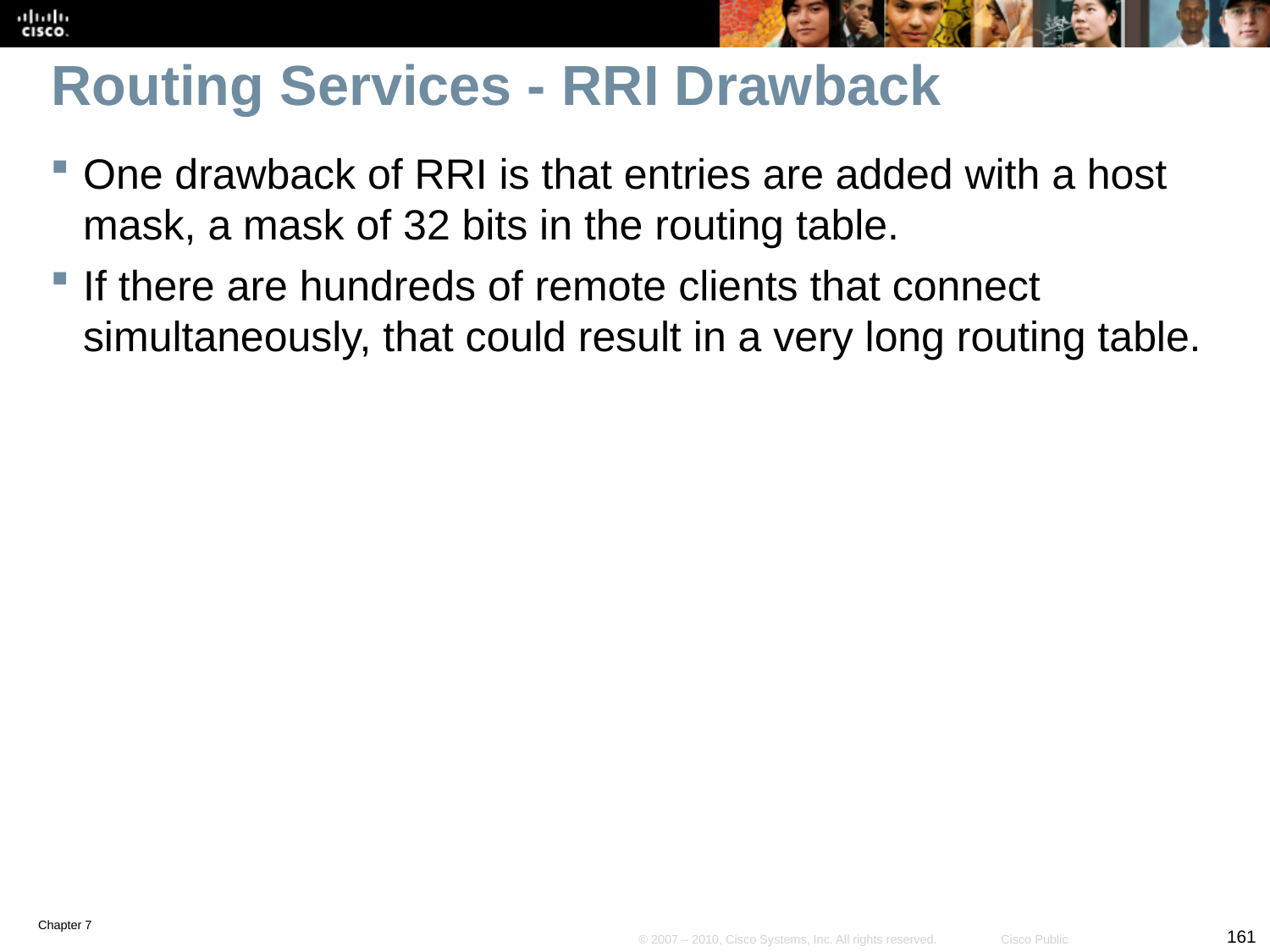

# Routing Services - RRI Drawback
One drawback of RRI is that entries are added with a host mask, a mask of 32 bits in the routing table.
If there are hundreds of remote clients that connect simultaneously, that could result in a very long routing table.